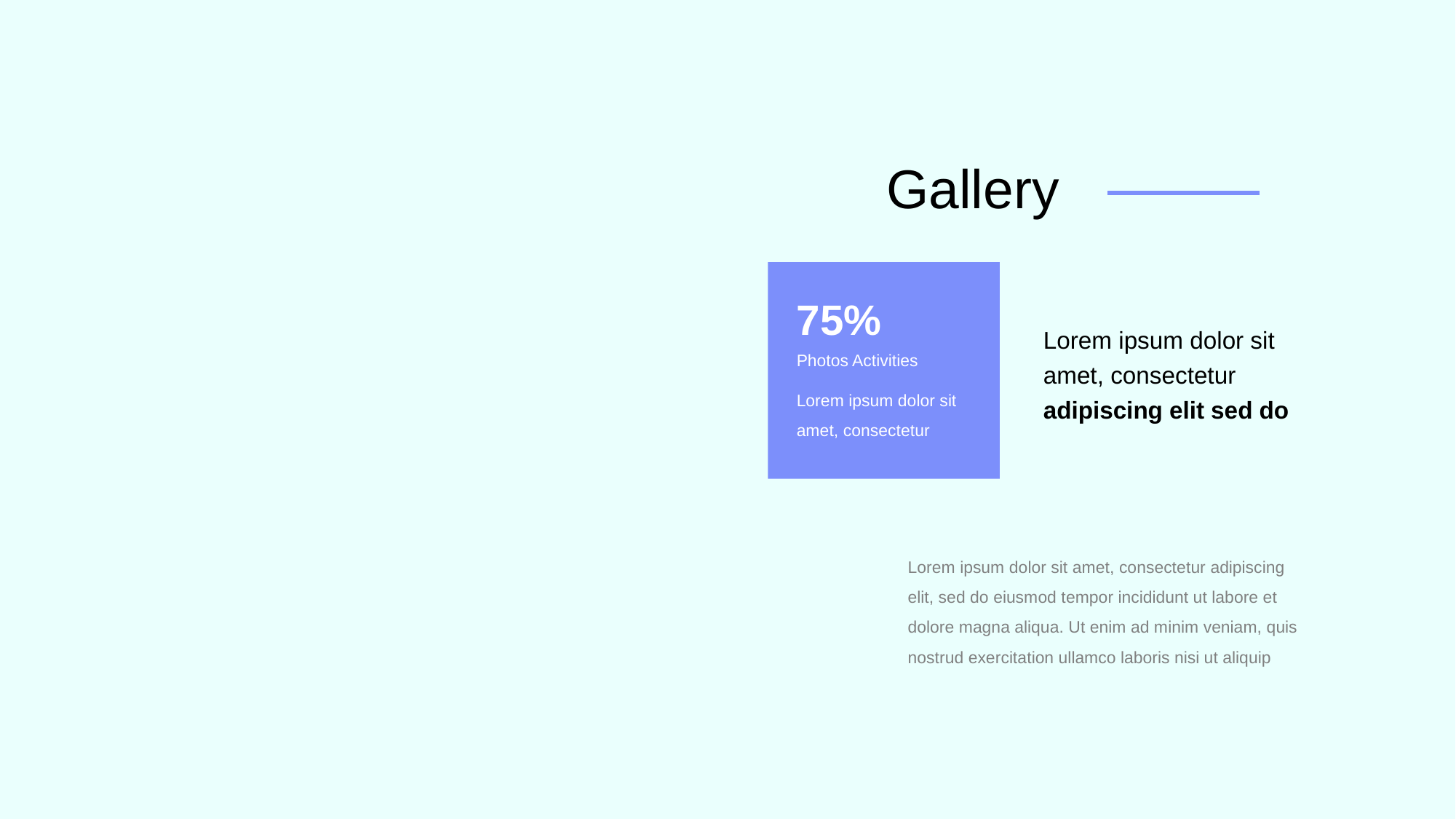

Gallery

75%
Lorem ipsum dolor sit amet, consectetur adipiscing elit sed do
Photos Activities
Lorem ipsum dolor sit amet, consectetur

Lorem ipsum dolor sit amet, consectetur adipiscing elit, sed do eiusmod tempor incididunt ut labore et dolore magna aliqua. Ut enim ad minim veniam, quis nostrud exercitation ullamco laboris nisi ut aliquip